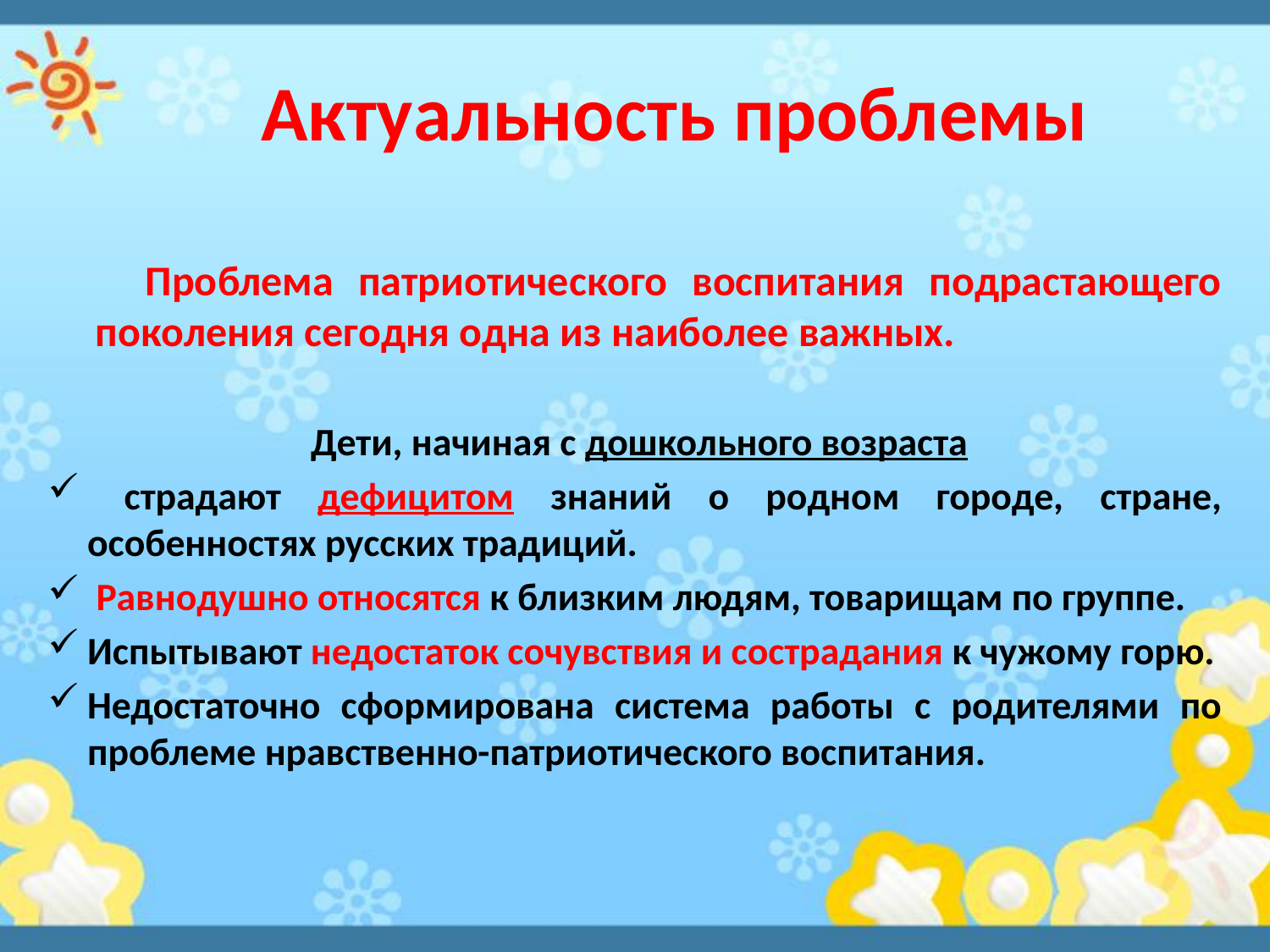

# Актуальность проблемы

    Проблема патриотического воспитания подрастающего поколения сегодня одна из наиболее важных.

 Дети, начиная с дошкольного возраста
 страдают дефицитом знаний о родном городе, стране, особенностях русских традиций.
 Равнодушно относятся к близким людям, товарищам по группе.
Испытывают недостаток сочувствия и сострадания к чужому горю.
Недостаточно сформирована система работы с родителями по проблеме нравственно-патриотического воспитания.